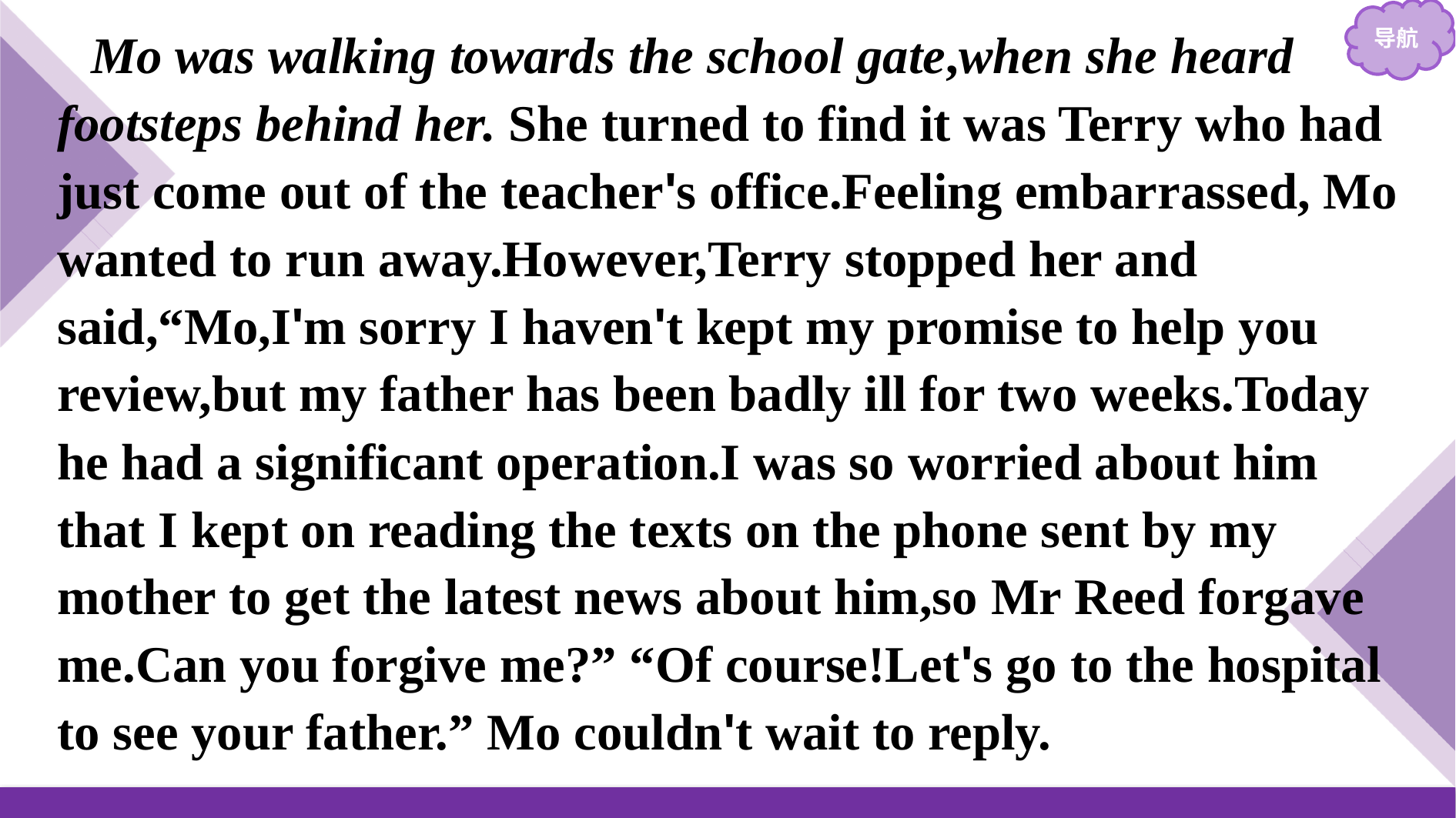

Mo was walking towards the school gate,when she heard footsteps behind her. She turned to find it was Terry who had just come out of the teacher's office.Feeling embarrassed, Mo wanted to run away.However,Terry stopped her and said,“Mo,I'm sorry I haven't kept my promise to help you review,but my father has been badly ill for two weeks.Today he had a significant operation.I was so worried about him that I kept on reading the texts on the phone sent by my mother to get the latest news about him,so Mr Reed forgave me.Can you forgive me?” “Of course!Let's go to the hospital to see your father.” Mo couldn't wait to reply.